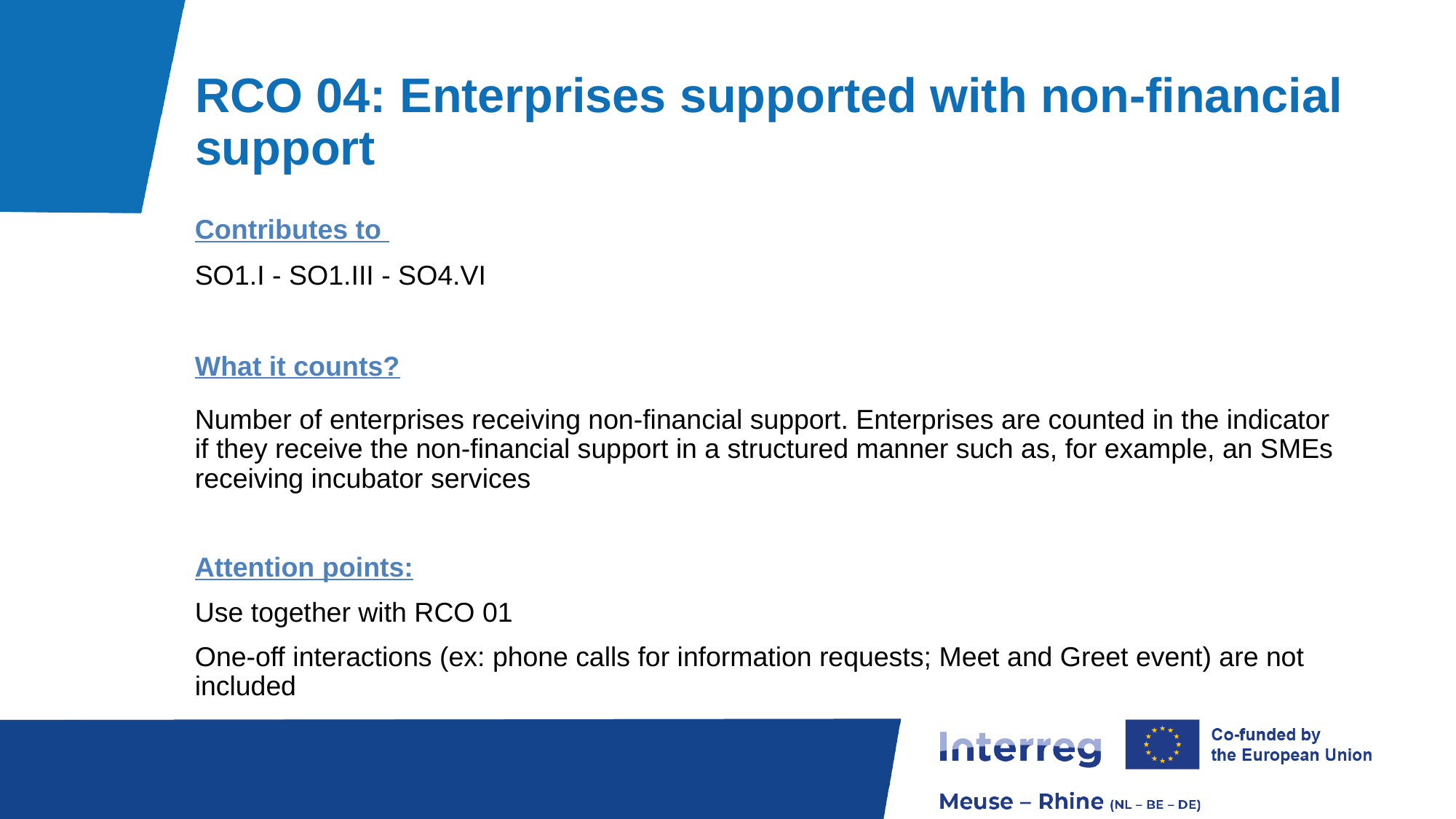

# RCO 04: Enterprises supported with non-financial support
Contributes to
SO1.I - SO1.III - SO4.VI

What it counts?
Number of enterprises receiving non-financial support. Enterprises are counted in the indicator if they receive the non-financial support in a structured manner such as, for example, an SMEs receiving incubator services

Attention points:
Use together with RCO 01
One-off interactions (ex: phone calls for information requests; Meet and Greet event) are not included